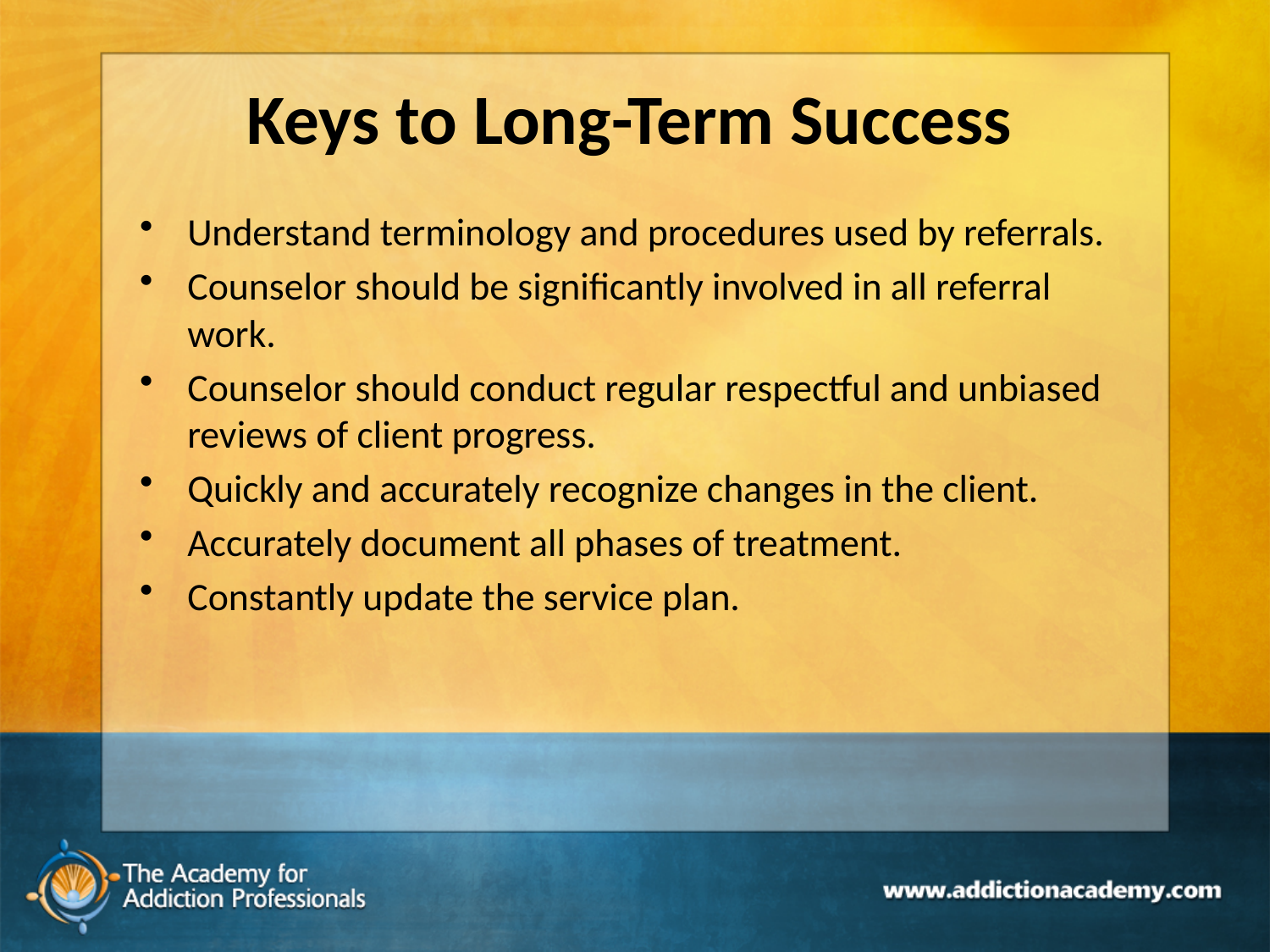

# Keys to Long-Term Success
Understand terminology and procedures used by referrals.
Counselor should be significantly involved in all referral work.
Counselor should conduct regular respectful and unbiased reviews of client progress.
Quickly and accurately recognize changes in the client.
Accurately document all phases of treatment.
Constantly update the service plan.